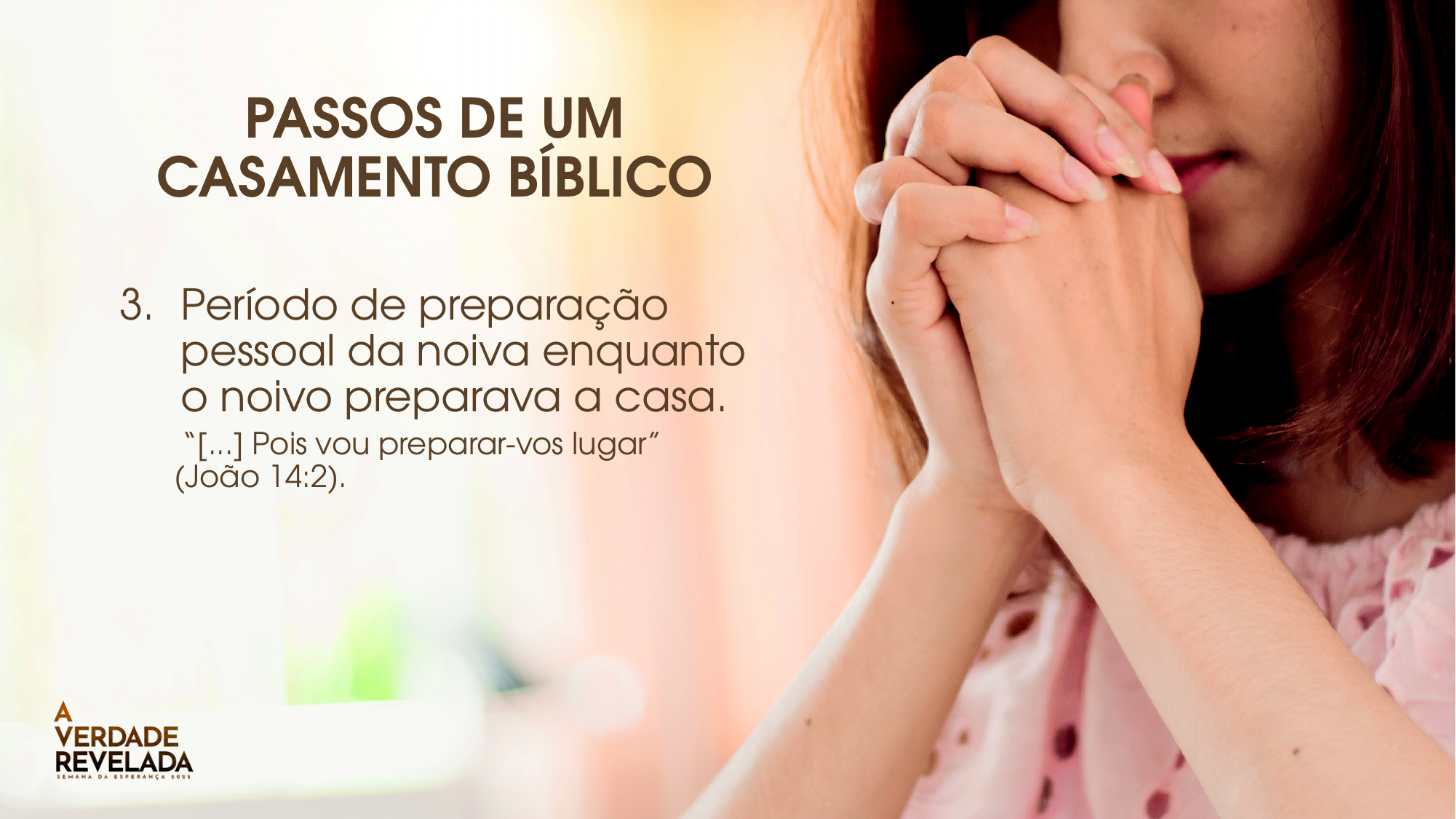

# PASSOS DE UM CASAMENTO BÍBLICO
Período de preparação pessoal da noiva enquanto o noivo preparava a casa.
 “[...] Pois vou preparar-vos lugar” (João 14:2).